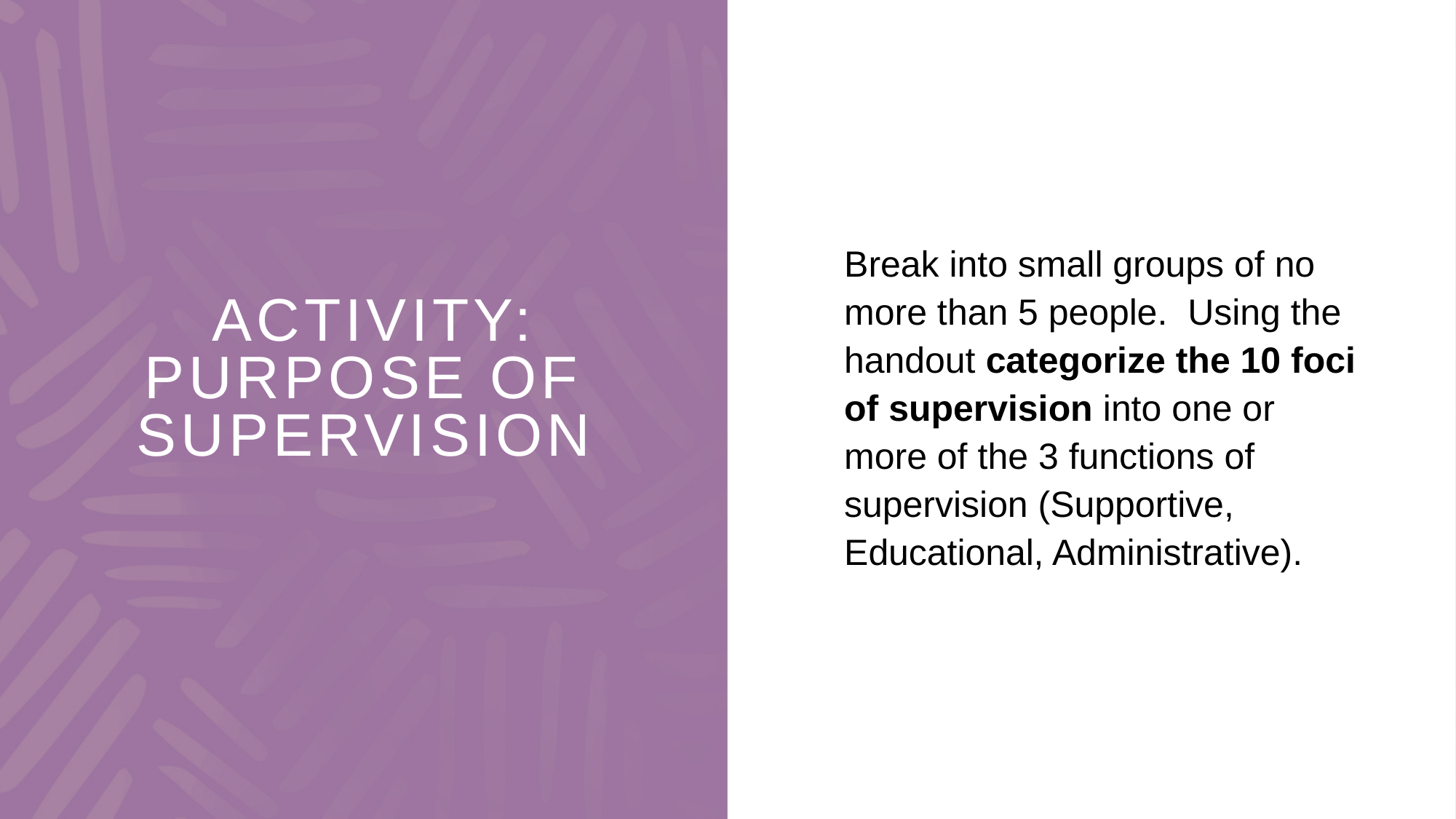

Break into small groups of no more than 5 people.  Using the handout categorize the 10 foci of supervision into one or more of the 3 functions of supervision (Supportive, Educational, Administrative).
# Activity: Purpose of supervision